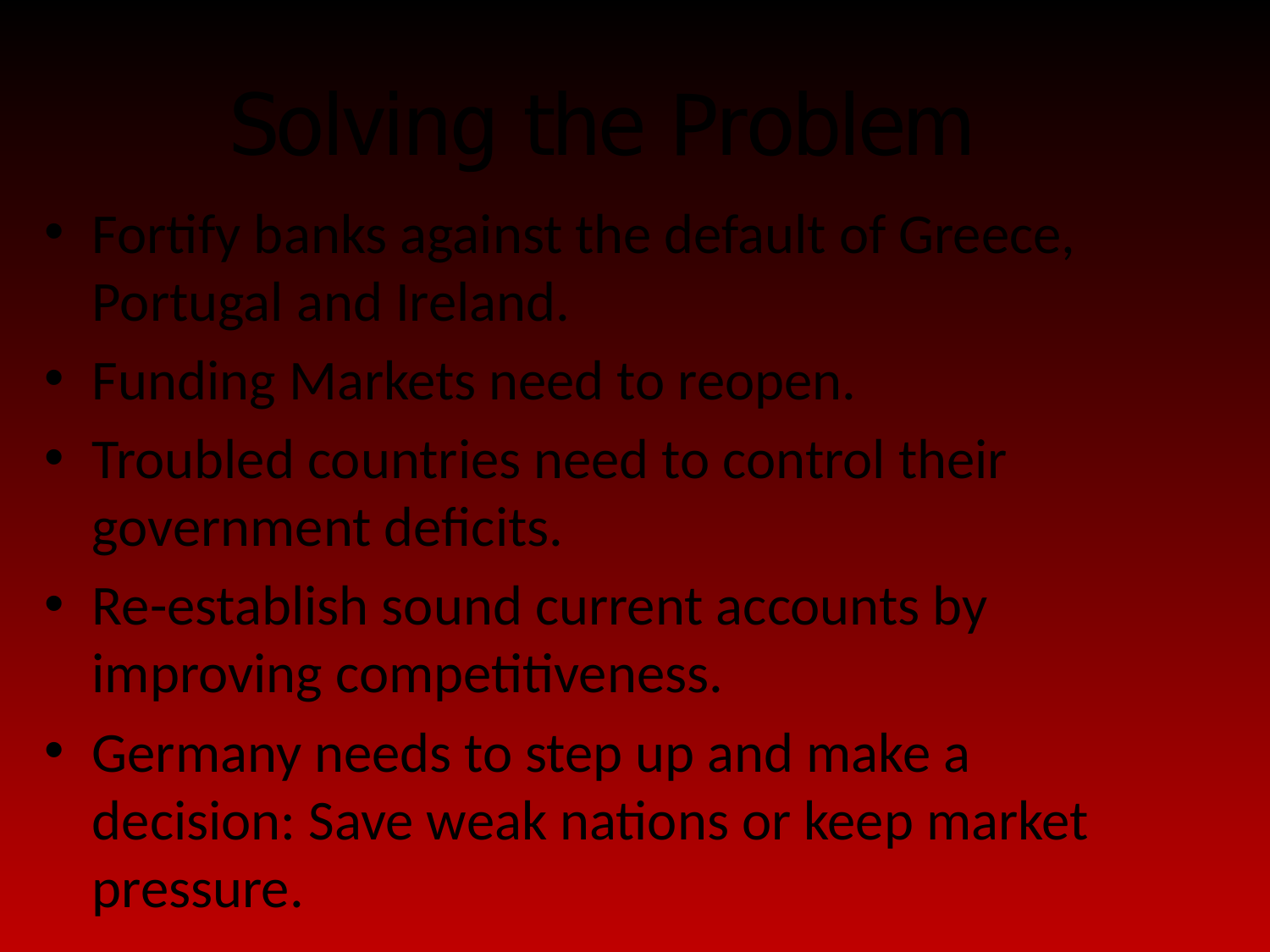

# Solving the Problem
Fortify banks against the default of Greece, Portugal and Ireland.
Funding Markets need to reopen.
Troubled countries need to control their government deficits.
Re-establish sound current accounts by improving competitiveness.
Germany needs to step up and make a decision: Save weak nations or keep market pressure.